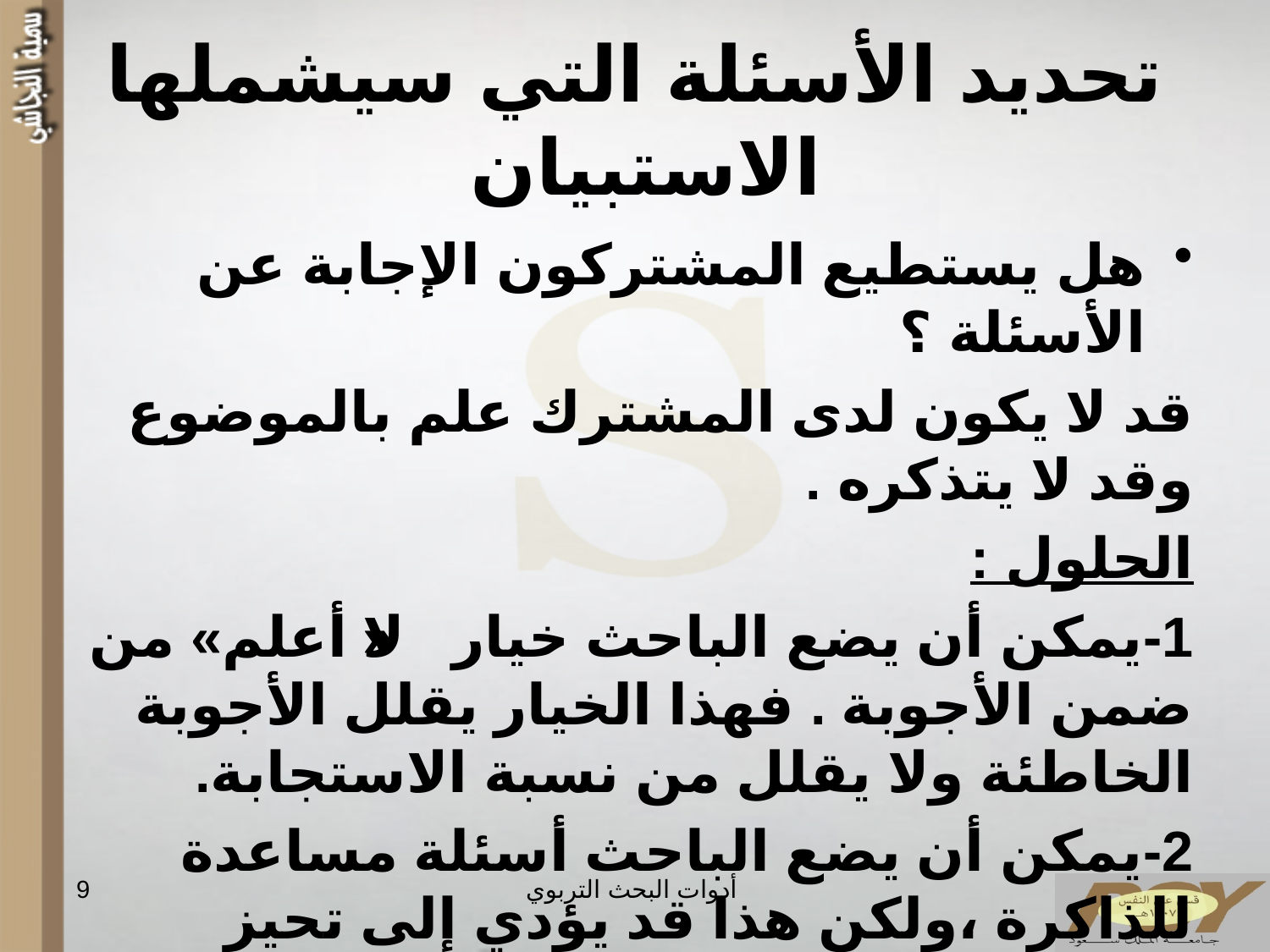

# تحديد الأسئلة التي سيشملها الاستبيان
هل يستطيع المشتركون الإجابة عن الأسئلة ؟
قد لا يكون لدى المشترك علم بالموضوع وقد لا يتذكره .
الحلول :
1-يمكن أن يضع الباحث خيار «لا أعلم» من ضمن الأجوبة . فهذا الخيار يقلل الأجوبة الخاطئة ولا يقلل من نسبة الاستجابة.
2-يمكن أن يضع الباحث أسئلة مساعدة للذاكرة ،ولكن هذا قد يؤدي إلى تحيز الإجابات .
9
أدوات البحث التربوي